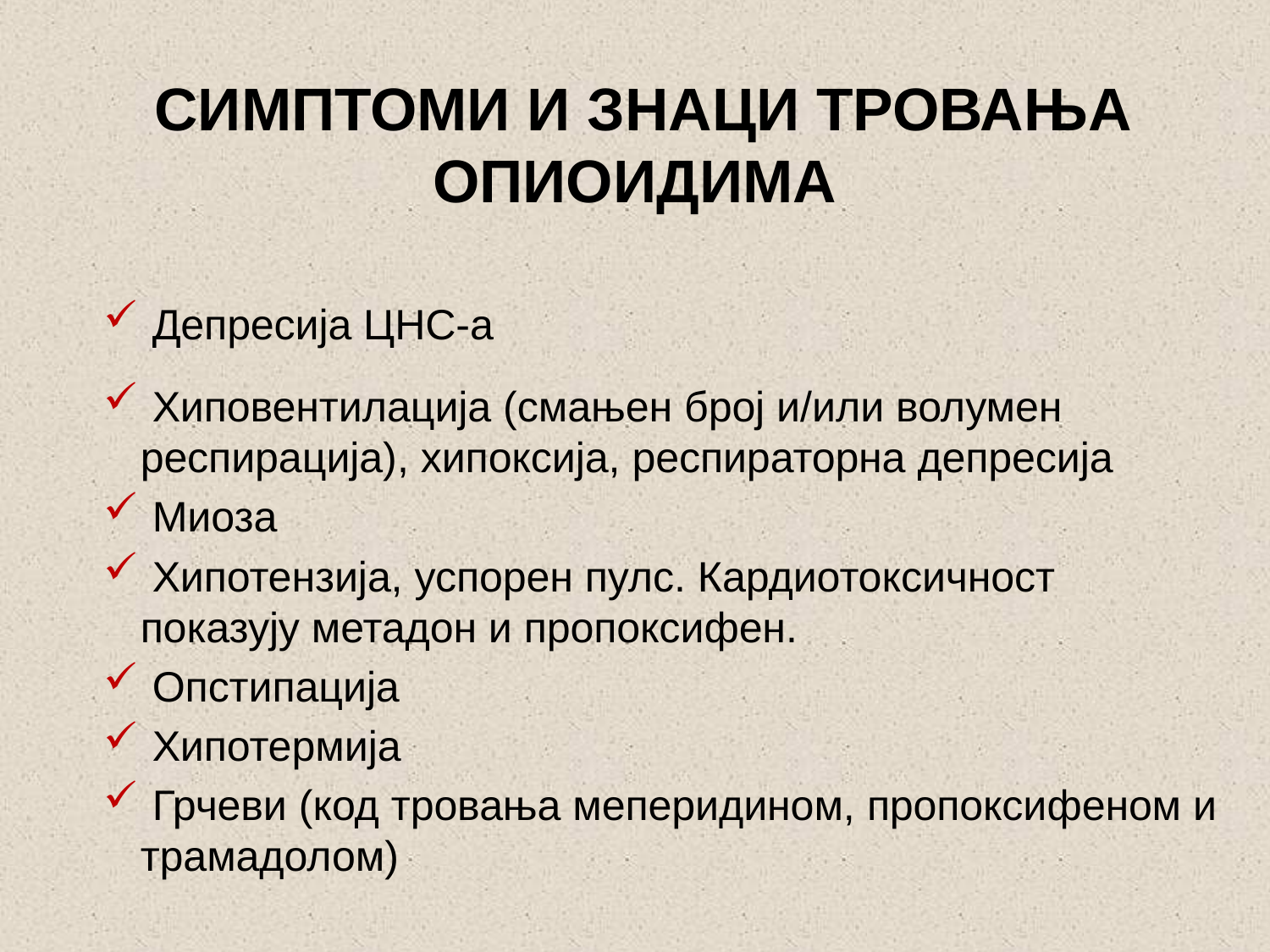

# СИМПТОМИ И ЗНАЦИ ТРОВАЊА ОПИОИДИМА

 Депресија ЦНС-а

 Хиповентилација (смањен број и/или волумен респирација), хипоксија, респираторна депресија
 Миоза
 Хипотензија, успорен пулс. Кардиотоксичност показују метадон и пропоксифен.
 Опстипација
 Хипотермија
 Грчеви (код тровања меперидином, пропоксифеном и трамадолом)